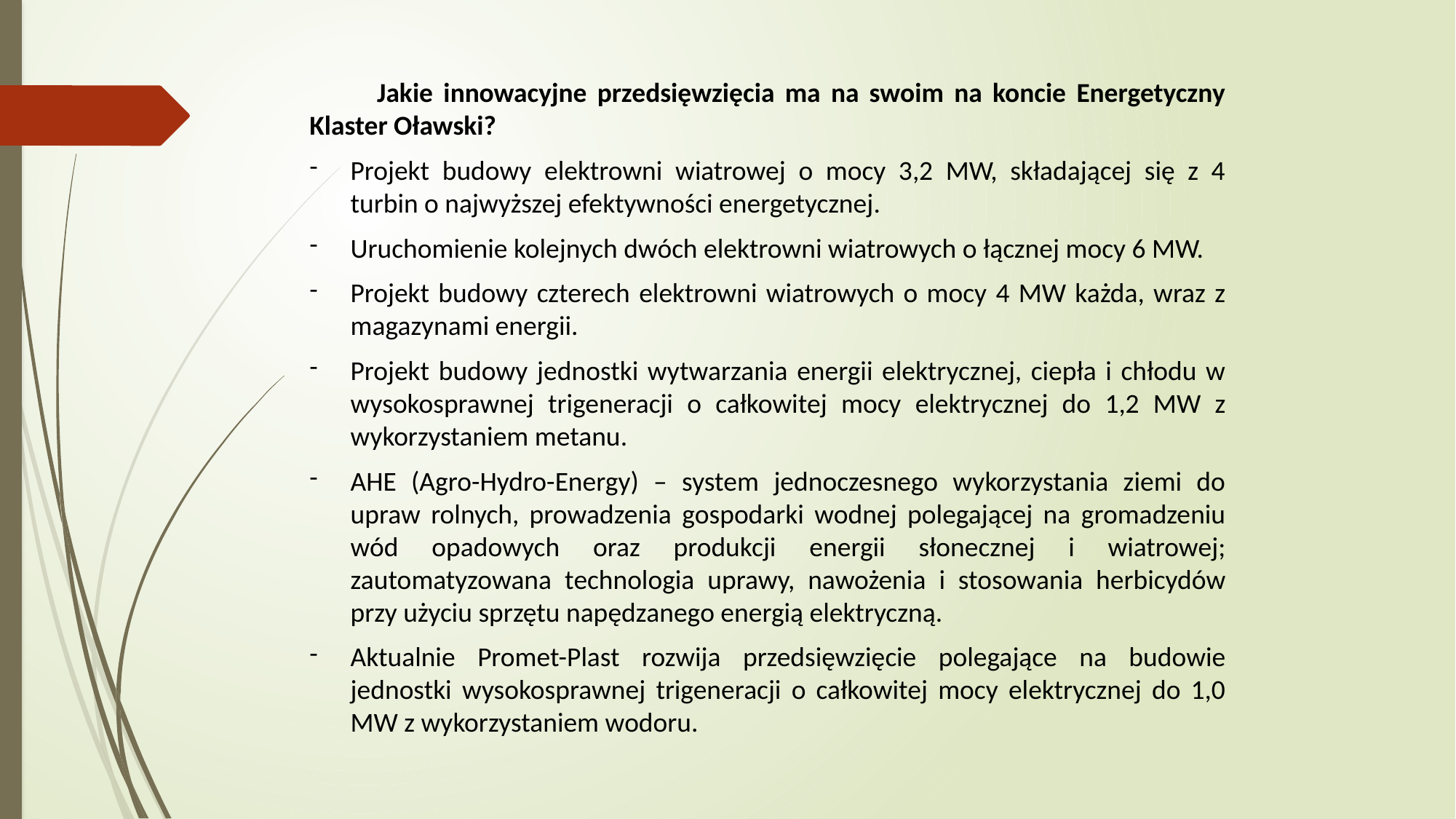

Jakie innowacyjne przedsięwzięcia ma na swoim na koncie Energetyczny Klaster Oławski?
Projekt budowy elektrowni wiatrowej o mocy 3,2 MW, składającej się z 4 turbin o najwyższej efektywności energetycznej.
Uruchomienie kolejnych dwóch elektrowni wiatrowych o łącznej mocy 6 MW.
Projekt budowy czterech elektrowni wiatrowych o mocy 4 MW każda, wraz z magazynami energii.
Projekt budowy jednostki wytwarzania energii elektrycznej, ciepła i chłodu w wysokosprawnej trigeneracji o całkowitej mocy elektrycznej do 1,2 MW z wykorzystaniem metanu.
AHE (Agro-Hydro-Energy) – system jednoczesnego wykorzystania ziemi do upraw rolnych, prowadzenia gospodarki wodnej polegającej na gromadzeniu wód opadowych oraz produkcji energii słonecznej i wiatrowej; zautomatyzowana technologia uprawy, nawożenia i stosowania herbicydów przy użyciu sprzętu napędzanego energią elektryczną.
Aktualnie Promet-Plast rozwija przedsięwzięcie polegające na budowie jednostki wysokosprawnej trigeneracji o całkowitej mocy elektrycznej do 1,0 MW z wykorzystaniem wodoru.